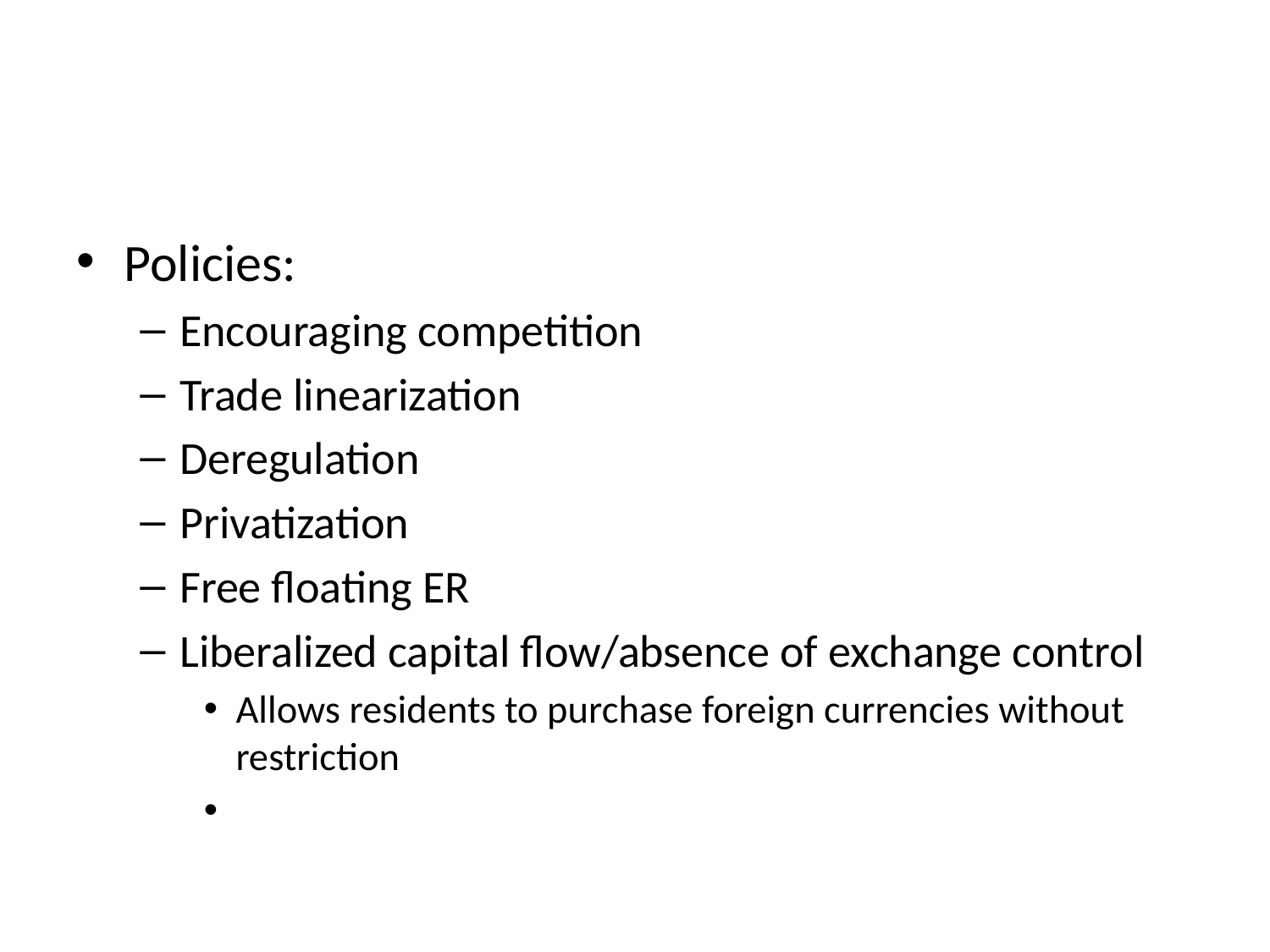

#
Policies:
Encouraging competition
Trade linearization
Deregulation
Privatization
Free floating ER
Liberalized capital flow/absence of exchange control
Allows residents to purchase foreign currencies without restriction